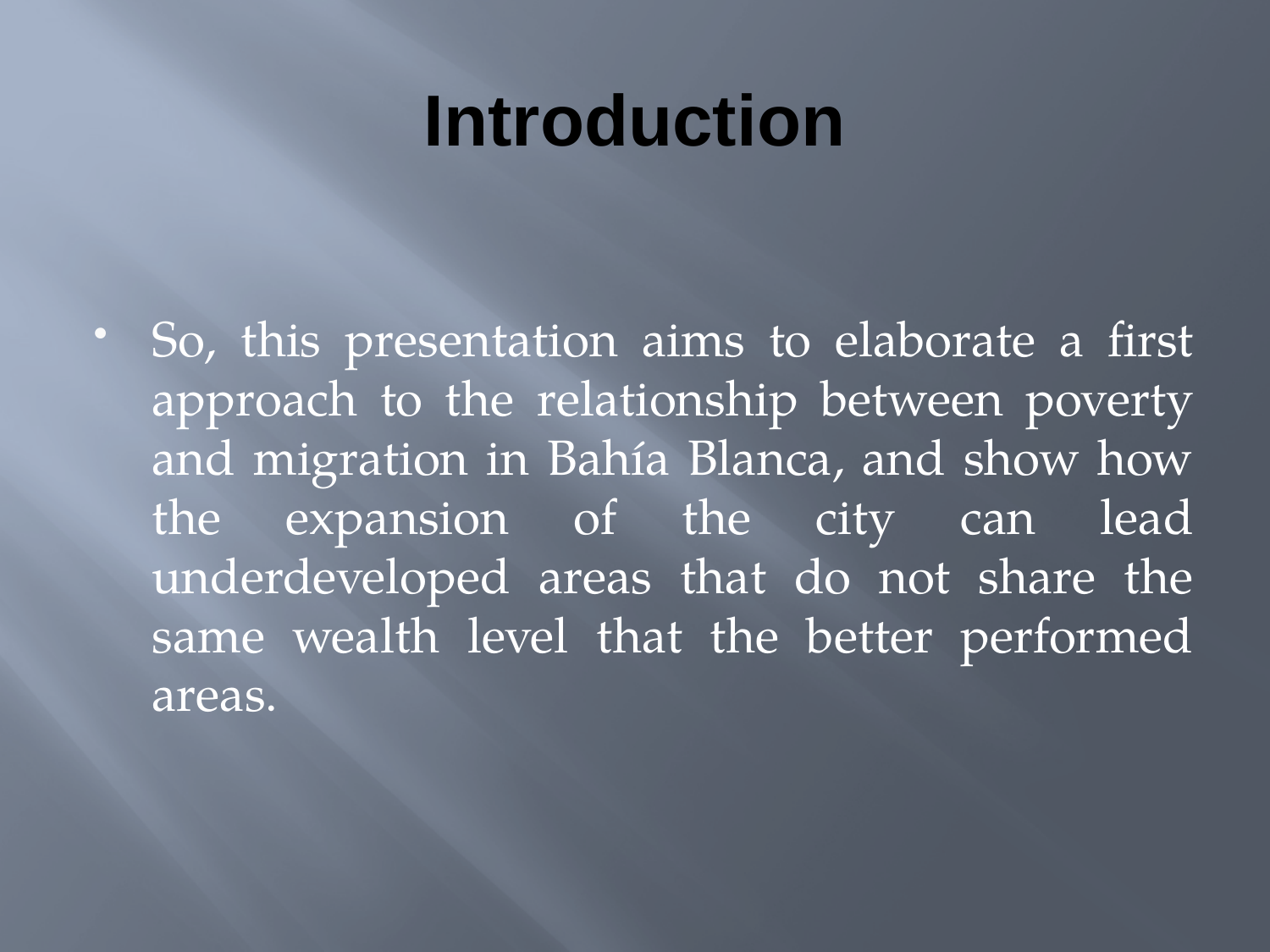

# Introduction
So, this presentation aims to elaborate a first approach to the relationship between poverty and migration in Bahía Blanca, and show how the expansion of the city can lead underdeveloped areas that do not share the same wealth level that the better performed areas.